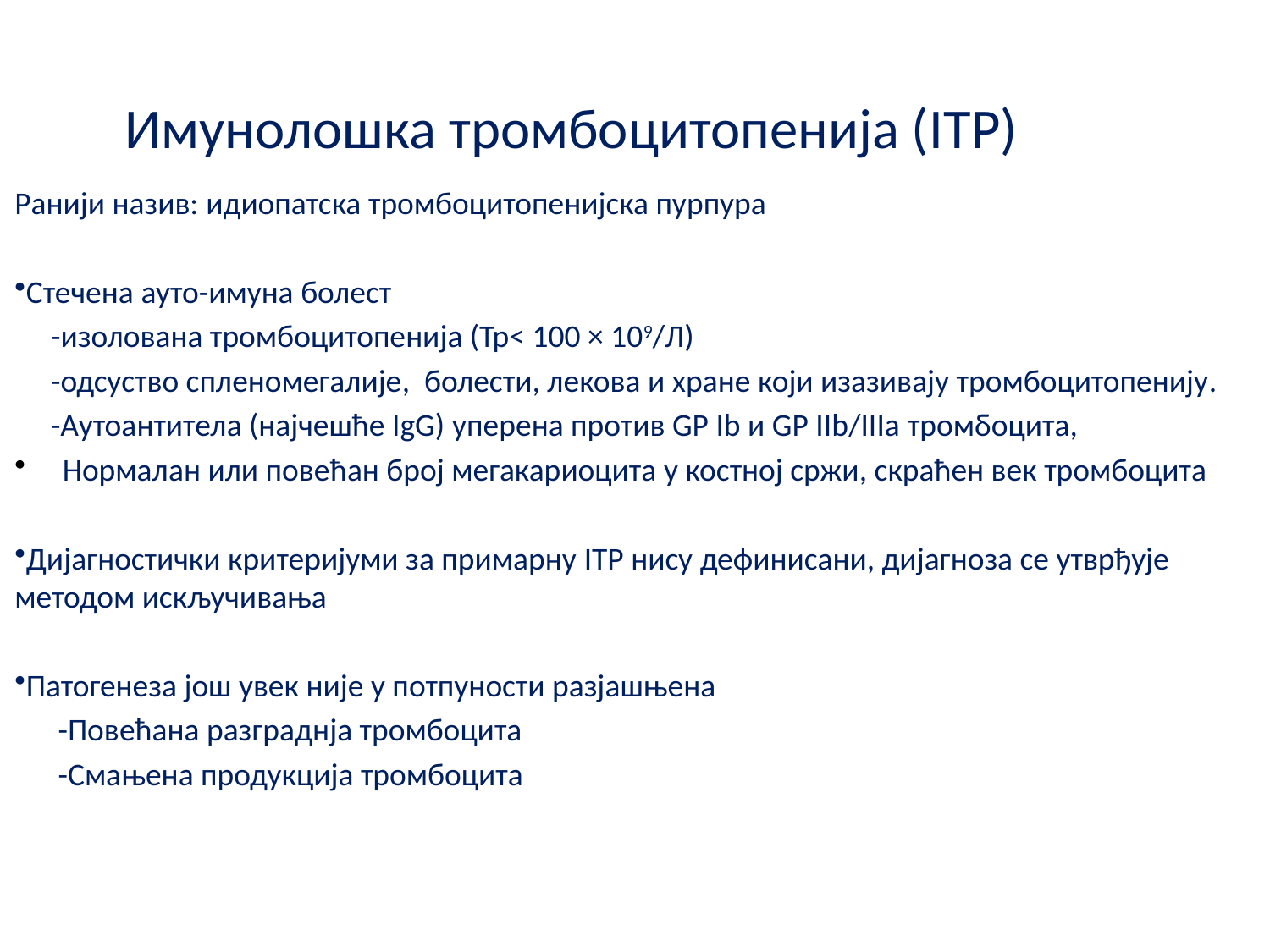

# Имунолошка тромбоцитопенија (ITP)
Ранији назив: идиопатска тромбоцитопенијска пурпура

Стечена ауто-имуна болест
     -изолована тромбоцитопенија (Тр< 100 × 109/Л)
     -одсуство спленомегалије,  болести, лекова и хране који изазивају тромбоцитопенију.
     -Аутоантитела (најчешће IgG) уперена против GP Ib и GP IIb/IIIa тромбоцита,
Нормалан или повећан број мегакариоцита у костној сржи, скраћен век тромбоцита

Дијагностички критеријуми за примарну ITP нису дефинисани, дијагноза се утврђује методом искључивања

Патогенеза још увек није у потпуности разјашњена
      -Повећана разграднја тромбоцита
      -Смањена продукција тромбоцита
Нормалан број тромбоцита

Тромбоцитопенија